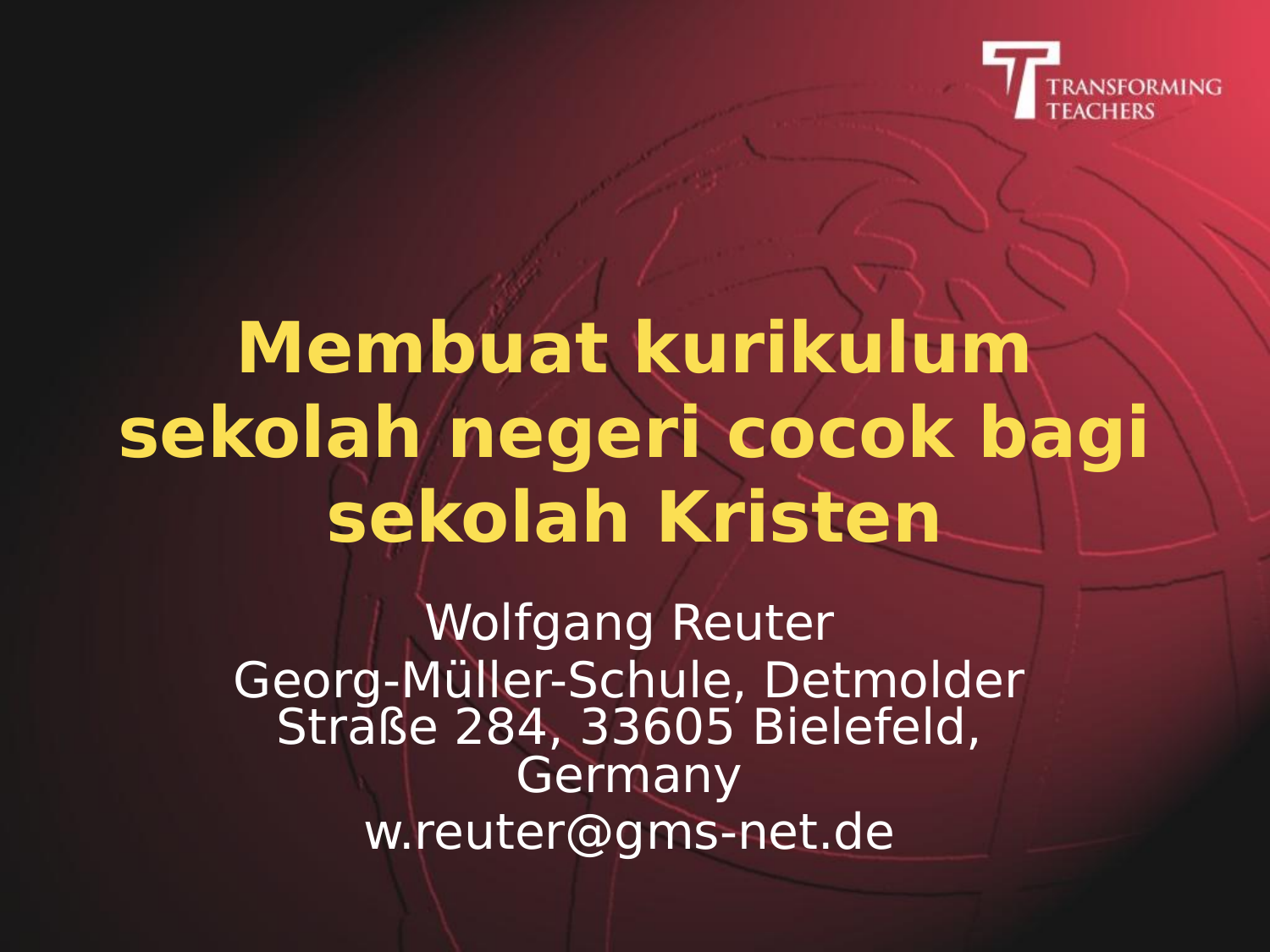

# Membuat kurikulum sekolah negeri cocok bagi sekolah Kristen
Wolfgang Reuter
Georg-Müller-Schule, Detmolder Straße 284, 33605 Bielefeld, Germany
w.reuter@gms-net.de